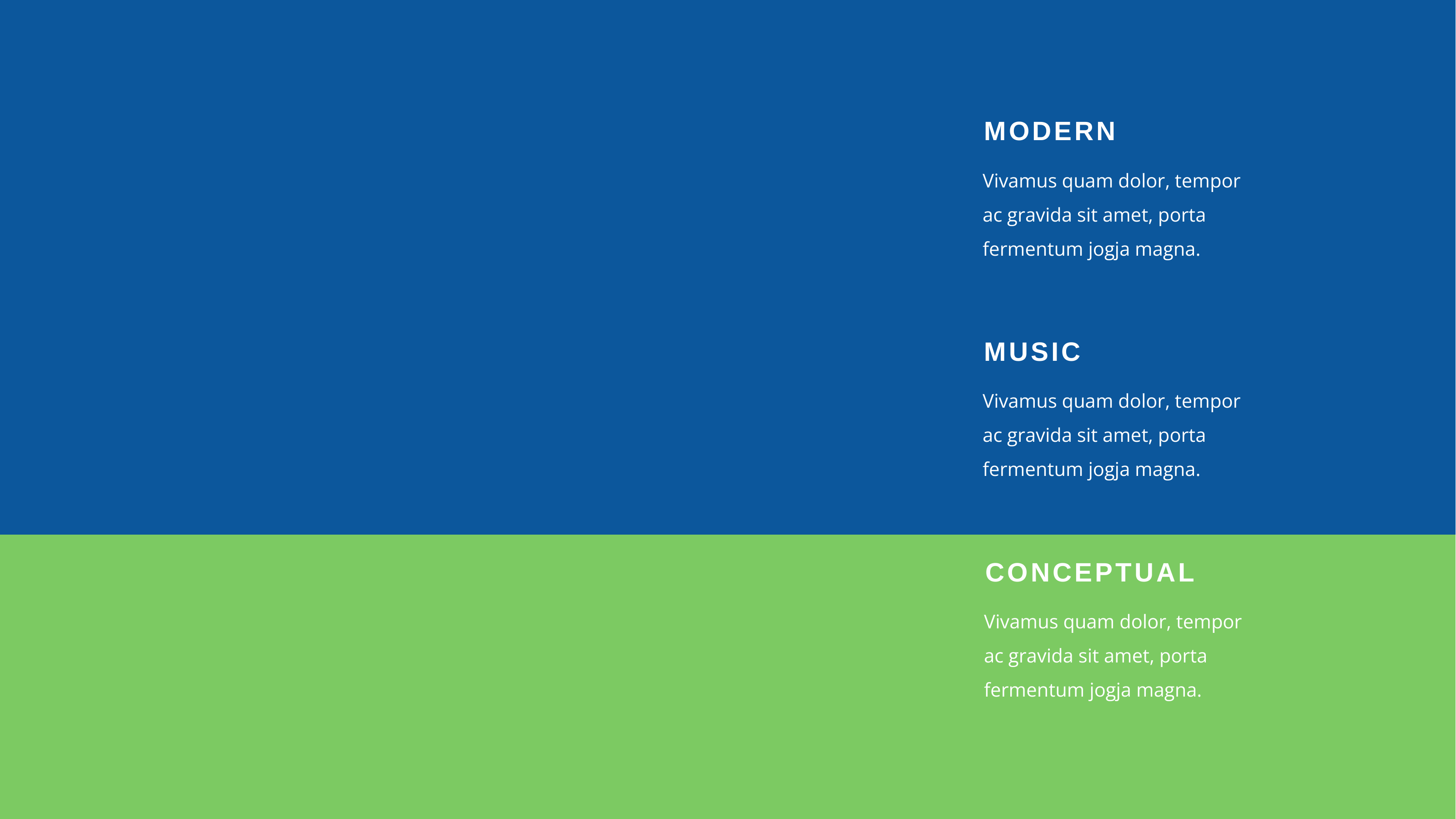

MODERN
Vivamus quam dolor, tempor ac gravida sit amet, porta fermentum jogja magna.
MUSIC
Vivamus quam dolor, tempor ac gravida sit amet, porta fermentum jogja magna.

CONCEPTUAL
Vivamus quam dolor, tempor ac gravida sit amet, porta fermentum jogja magna.